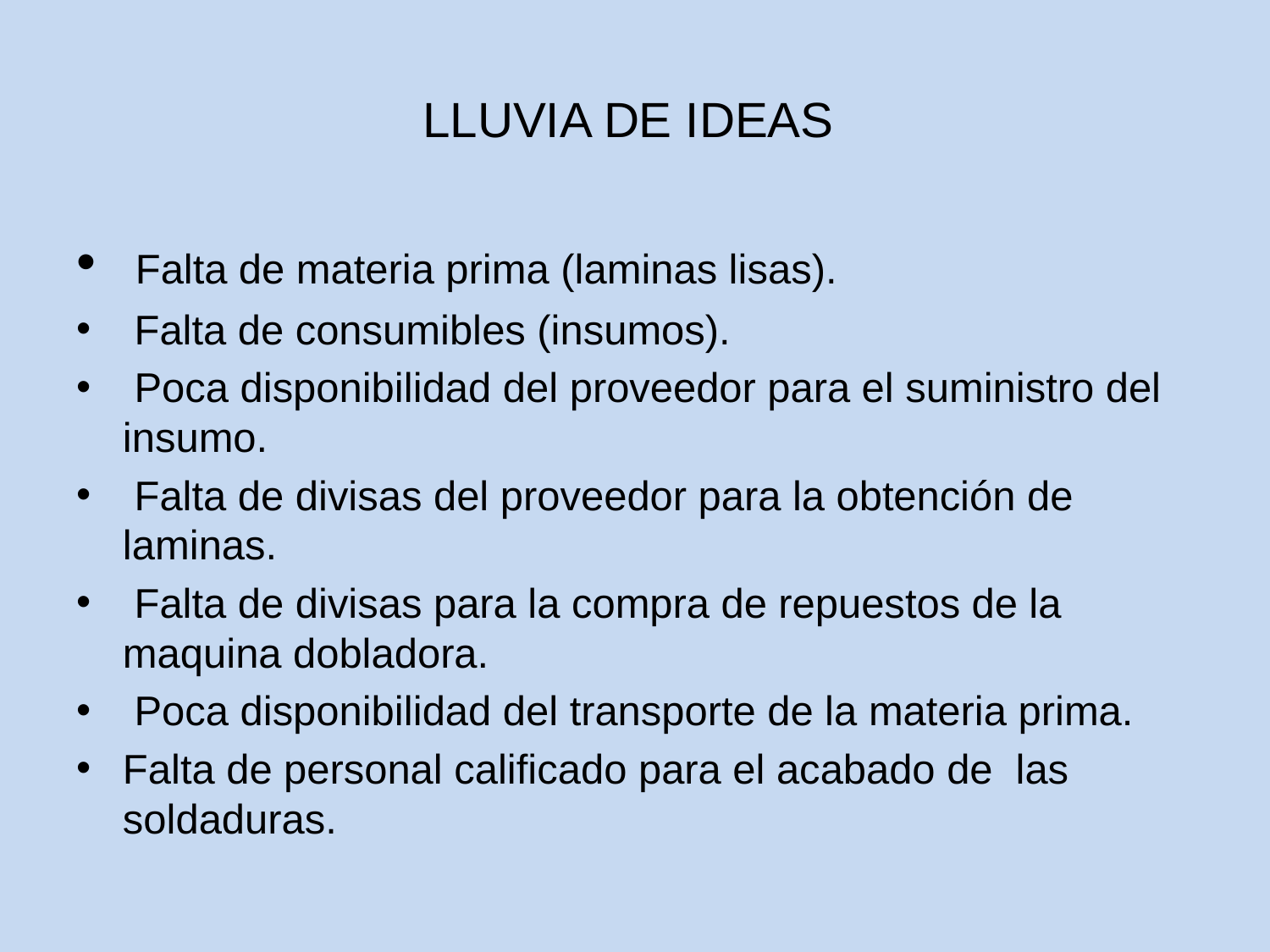

# LLUVIA DE IDEAS
 Falta de materia prima (laminas lisas).
 Falta de consumibles (insumos).
 Poca disponibilidad del proveedor para el suministro del insumo.
 Falta de divisas del proveedor para la obtención de laminas.
 Falta de divisas para la compra de repuestos de la maquina dobladora.
 Poca disponibilidad del transporte de la materia prima.
Falta de personal calificado para el acabado de  las soldaduras.